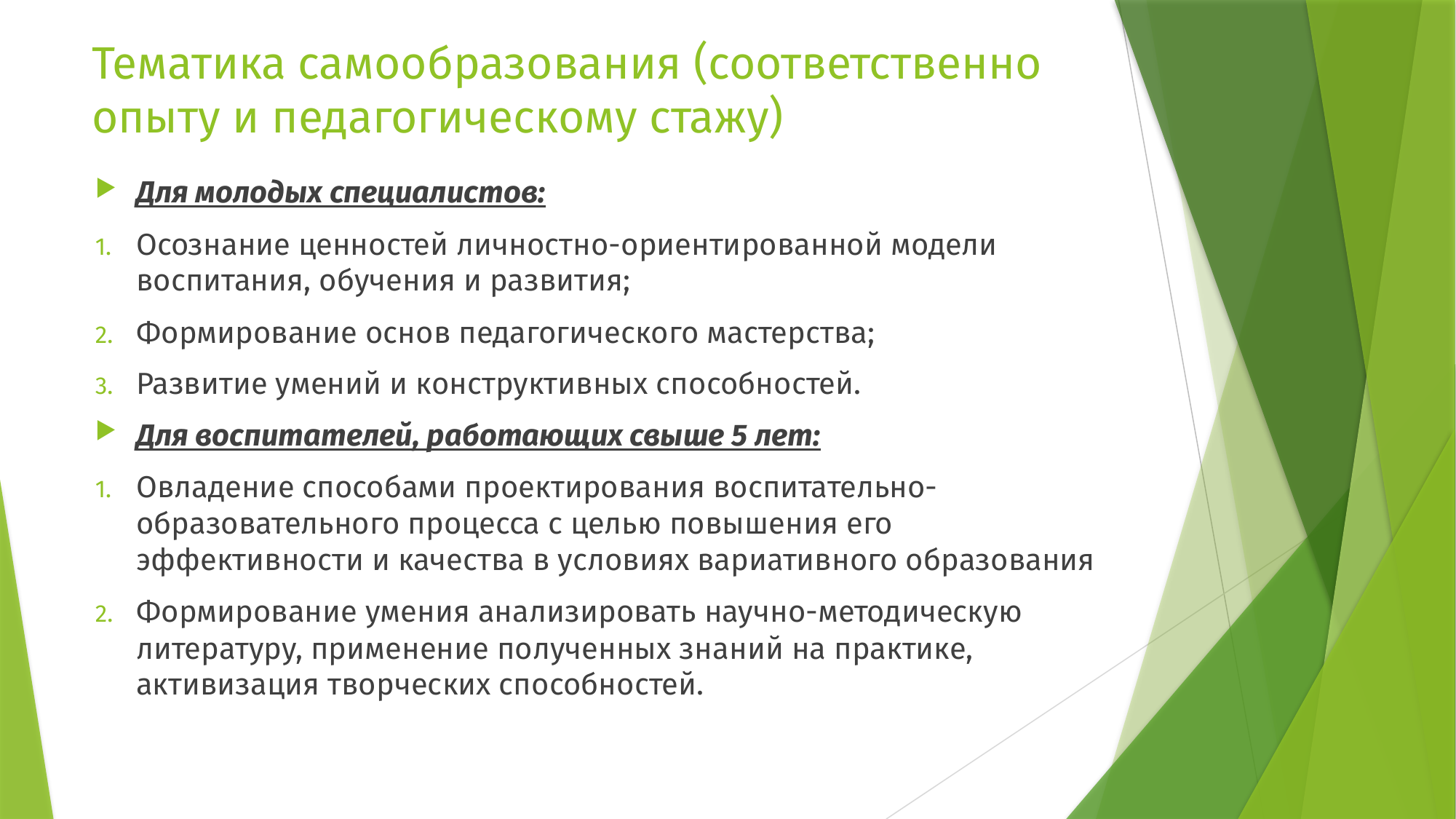

# Тематика самообразования (соответственно опыту и педагогическому стажу)
Для молодых специалистов:
Осознание ценностей личностно-ориентированной модели воспитания, обучения и развития;
Формирование основ педагогического мастерства;
Развитие умений и конструктивных способностей.
Для воспитателей, работающих свыше 5 лет:
Овладение способами проектирования воспитательно-образовательного процесса с целью повышения его эффективности и качества в условиях вариативного образования
Формирование умения анализировать научно-методическую литературу, применение полученных знаний на практике, активизация творческих способностей.